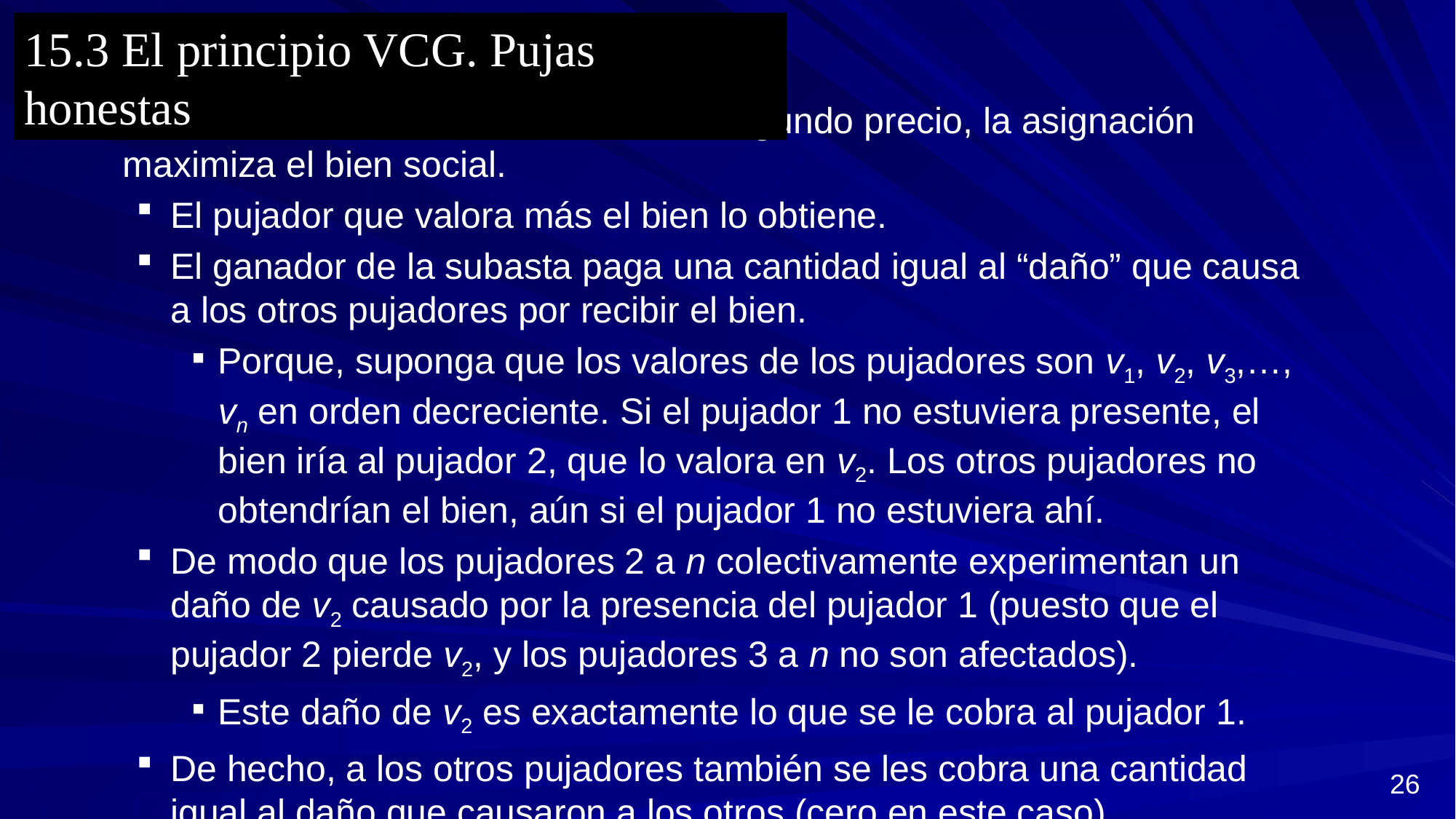

15.3 El principio VCG. Pujas honestas
Generalizo así: En la subasta con el segundo precio, la asignación maximiza el bien social.
El pujador que valora más el bien lo obtiene.
El ganador de la subasta paga una cantidad igual al “daño” que causa a los otros pujadores por recibir el bien.
Porque, suponga que los valores de los pujadores son v1, v2, v3,…, vn en orden decreciente. Si el pujador 1 no estuviera presente, el bien iría al pujador 2, que lo valora en v2. Los otros pujadores no obtendrían el bien, aún si el pujador 1 no estuviera ahí.
De modo que los pujadores 2 a n colectivamente experimentan un daño de v2 causado por la presencia del pujador 1 (puesto que el pujador 2 pierde v2, y los pujadores 3 a n no son afectados).
Este daño de v2 es exactamente lo que se le cobra al pujador 1.
De hecho, a los otros pujadores también se les cobra una cantidad igual al daño que causaron a los otros (cero en este caso).
26